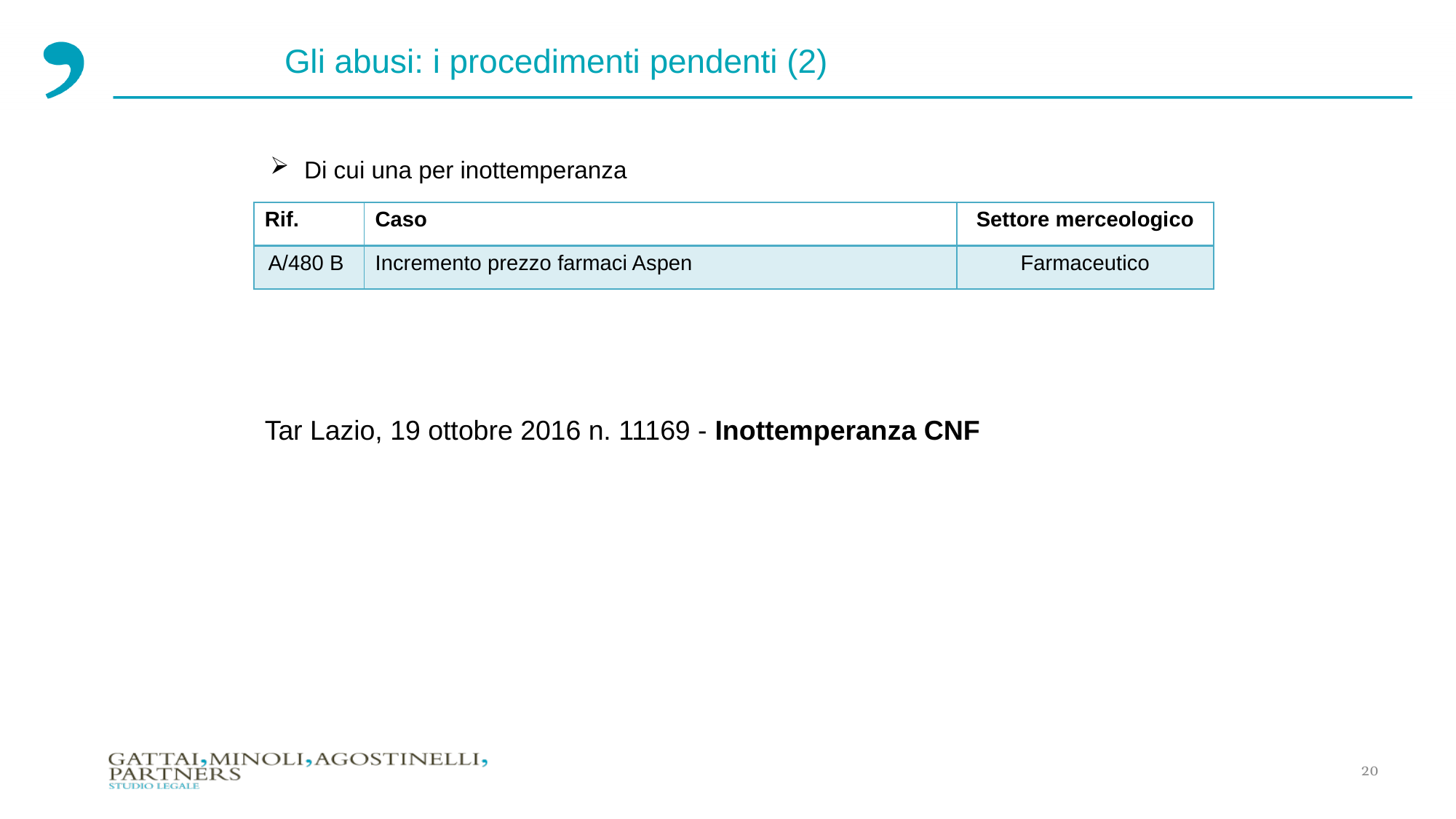

Gli abusi: i procedimenti pendenti (2)
Di cui una per inottemperanza
| Rif. | Caso | Settore merceologico |
| --- | --- | --- |
| A/480 B | Incremento prezzo farmaci Aspen | Farmaceutico |

Tar Lazio, 19 ottobre 2016 n. 11169 - Inottemperanza CNF
20